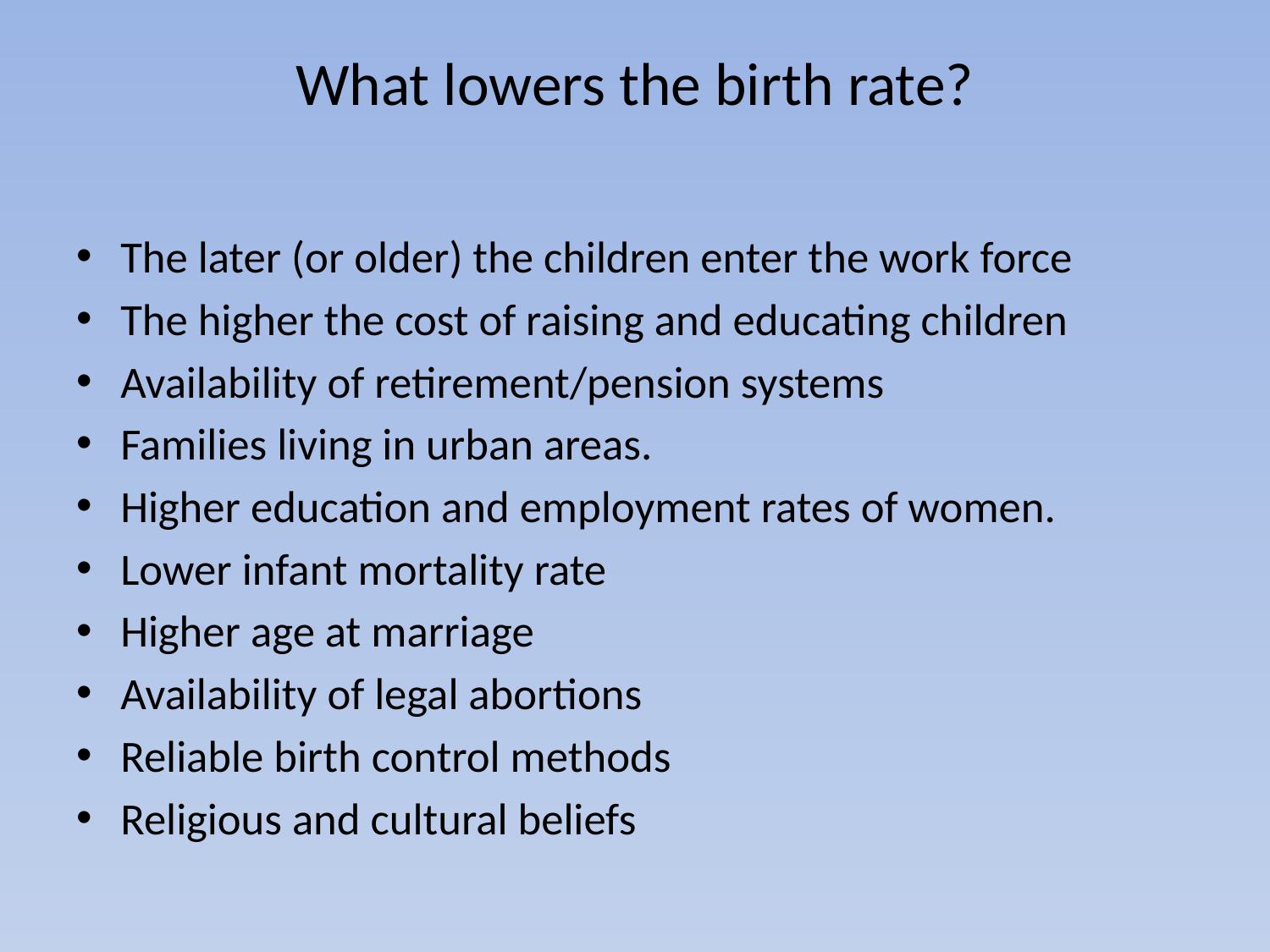

# What lowers the birth rate?
The later (or older) the children enter the work force
The higher the cost of raising and educating children
Availability of retirement/pension systems
Families living in urban areas.
Higher education and employment rates of women.
Lower infant mortality rate
Higher age at marriage
Availability of legal abortions
Reliable birth control methods
Religious and cultural beliefs